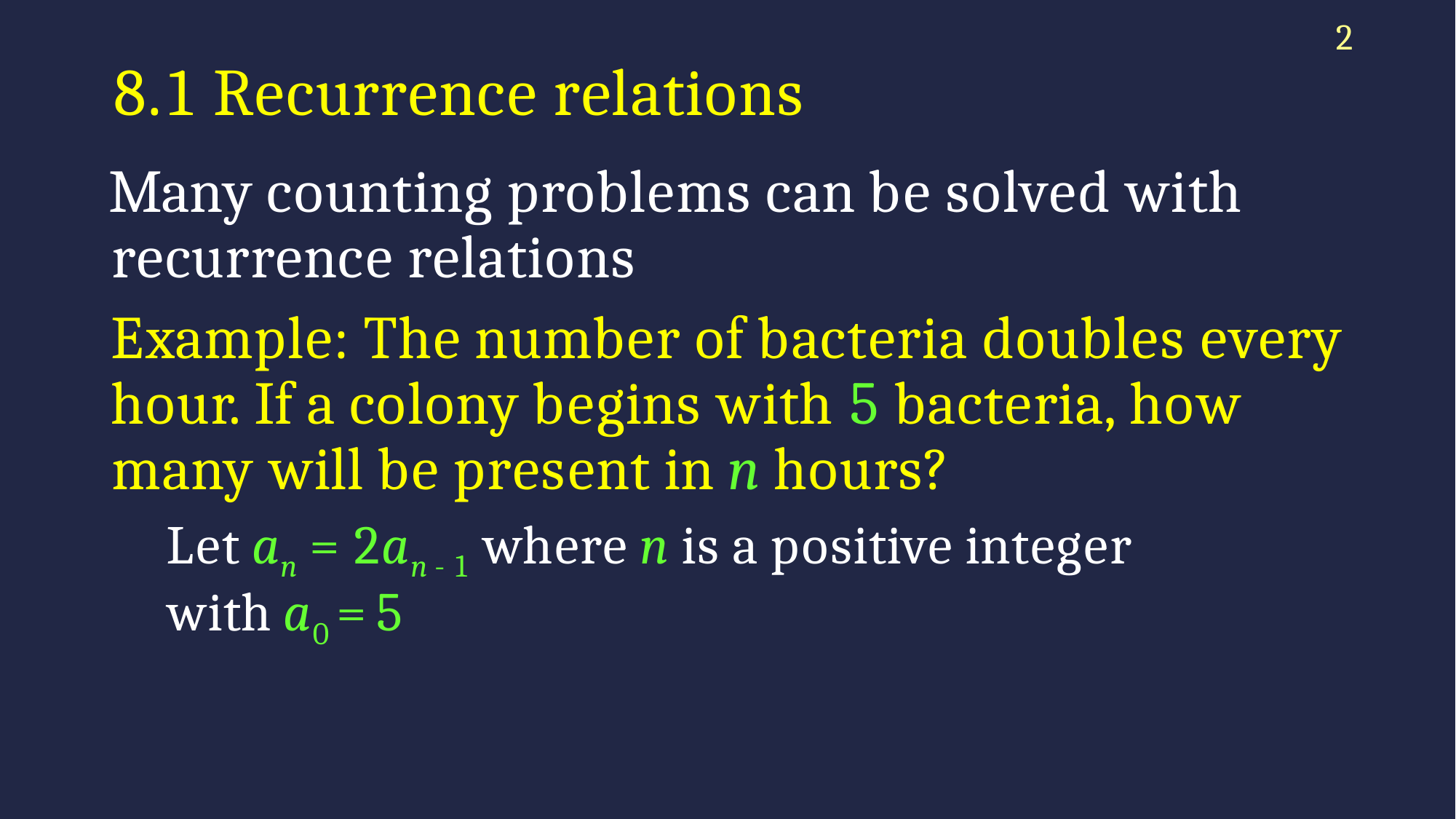

2
# 8.1 Recurrence relations
Many counting problems can be solved with recurrence relations
Example: The number of bacteria doubles every hour. If a colony begins with 5 bacteria, how many will be present in n hours?
Let an = 2an - 1 where n is a positive integer
with a0 = 5